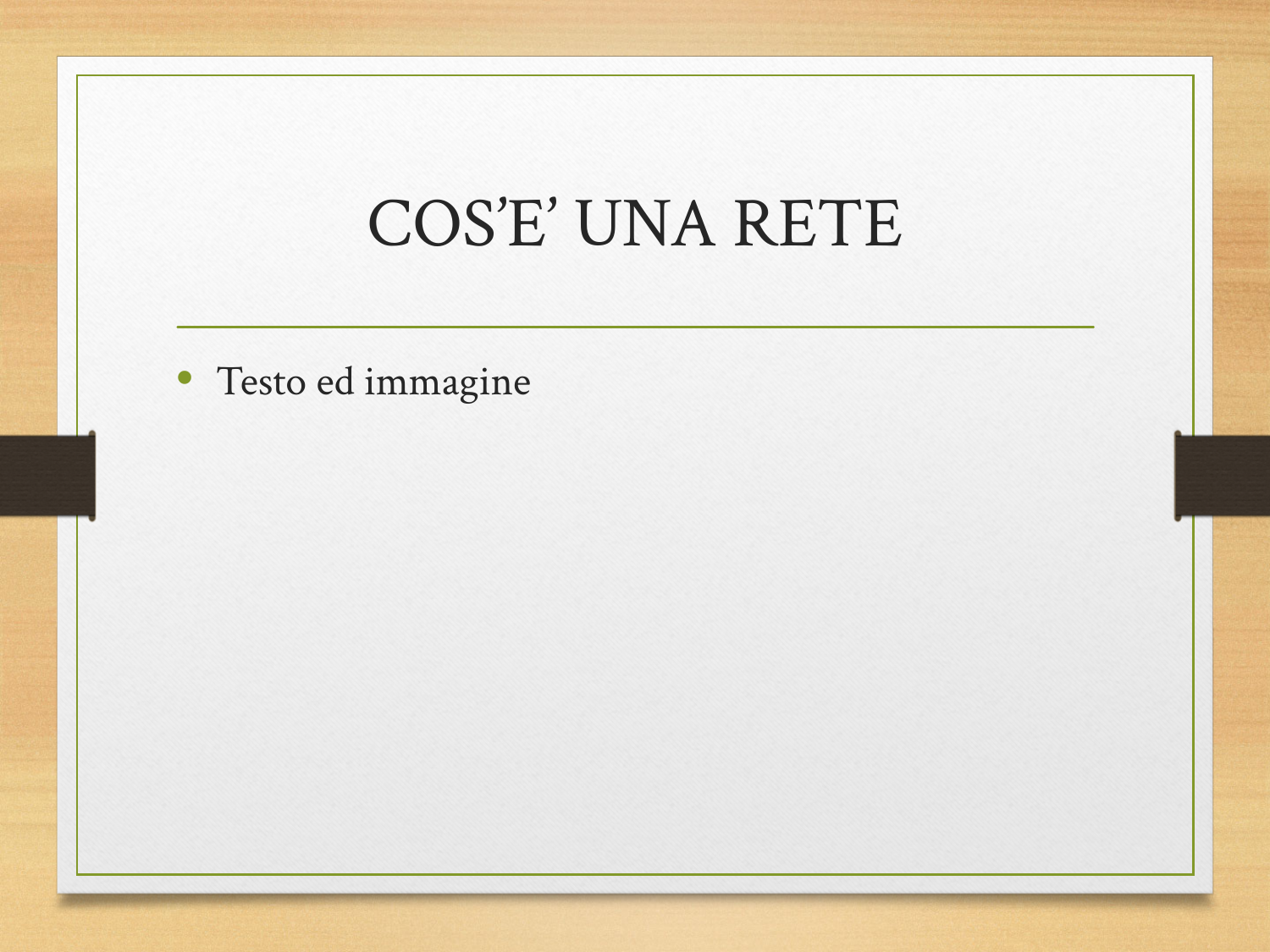

# COS’E’ UNA RETE
Testo ed immagine